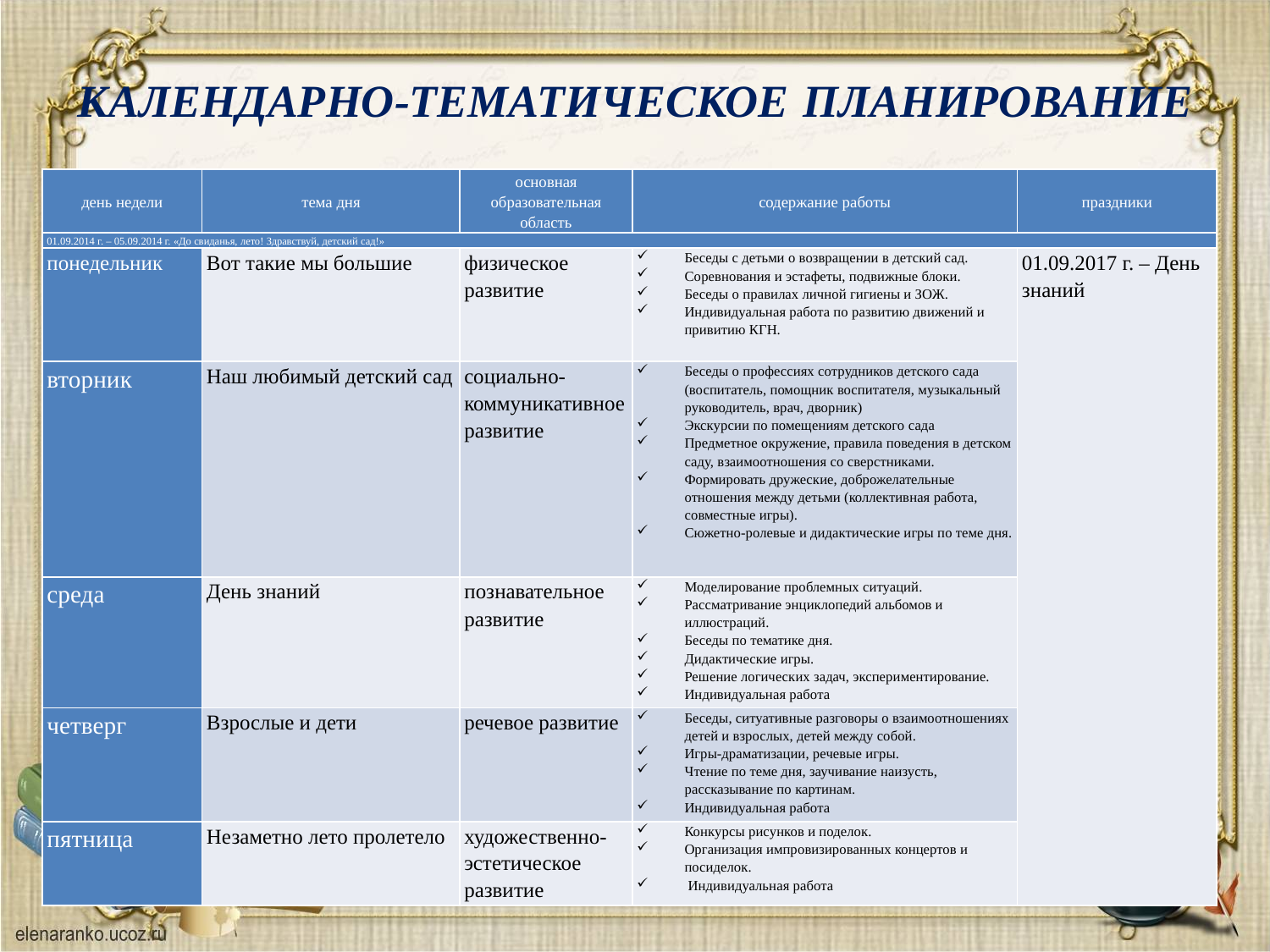

# КАЛЕНДАРНО-ТЕМАТИЧЕСКОЕ ПЛАНИРОВАНИЕ
| день недели | тема дня | основная образовательная область | содержание работы | праздники |
| --- | --- | --- | --- | --- |
| 01.09.2014 г. – 05.09.2014 г. «До свиданья, лето! Здравствуй, детский сад!» |  |  |  |  |
| понедельник | Вот такие мы большие | физическое развитие | Беседы с детьми о возвращении в детский сад. Соревнования и эстафеты, подвижные блоки. Беседы о правилах личной гигиены и ЗОЖ. Индивидуальная работа по развитию движений и привитию КГН. | 01.09.2017 г. – День знаний |
| вторник | Наш любимый детский сад | социально-коммуникативное развитие | Беседы о профессиях сотрудников детского сада (воспитатель, помощник воспитателя, музыкальный руководитель, врач, дворник) Экскурсии по помещениям детского сада Предметное окружение, правила поведения в детском саду, взаимоотношения со сверстниками. Формировать дружеские, доброжелательные отношения между детьми (коллективная работа, совместные игры). Сюжетно-ролевые и дидактические игры по теме дня. |  |
| среда | День знаний | познавательное развитие | Моделирование проблемных ситуаций. Рассматривание энциклопедий альбомов и иллюстраций. Беседы по тематике дня. Дидактические игры. Решение логических задач, экспериментирование. Индивидуальная работа |  |
| четверг | Взрослые и дети | речевое развитие | Беседы, ситуативные разговоры о взаимоотношениях детей и взрослых, детей между собой. Игры-драматизации, речевые игры. Чтение по теме дня, заучивание наизусть, рассказывание по картинам. Индивидуальная работа |  |
| пятница | Незаметно лето пролетело | художественно-эстетическое развитие | Конкурсы рисунков и поделок. Организация импровизированных концертов и посиделок. Индивидуальная работа |  |